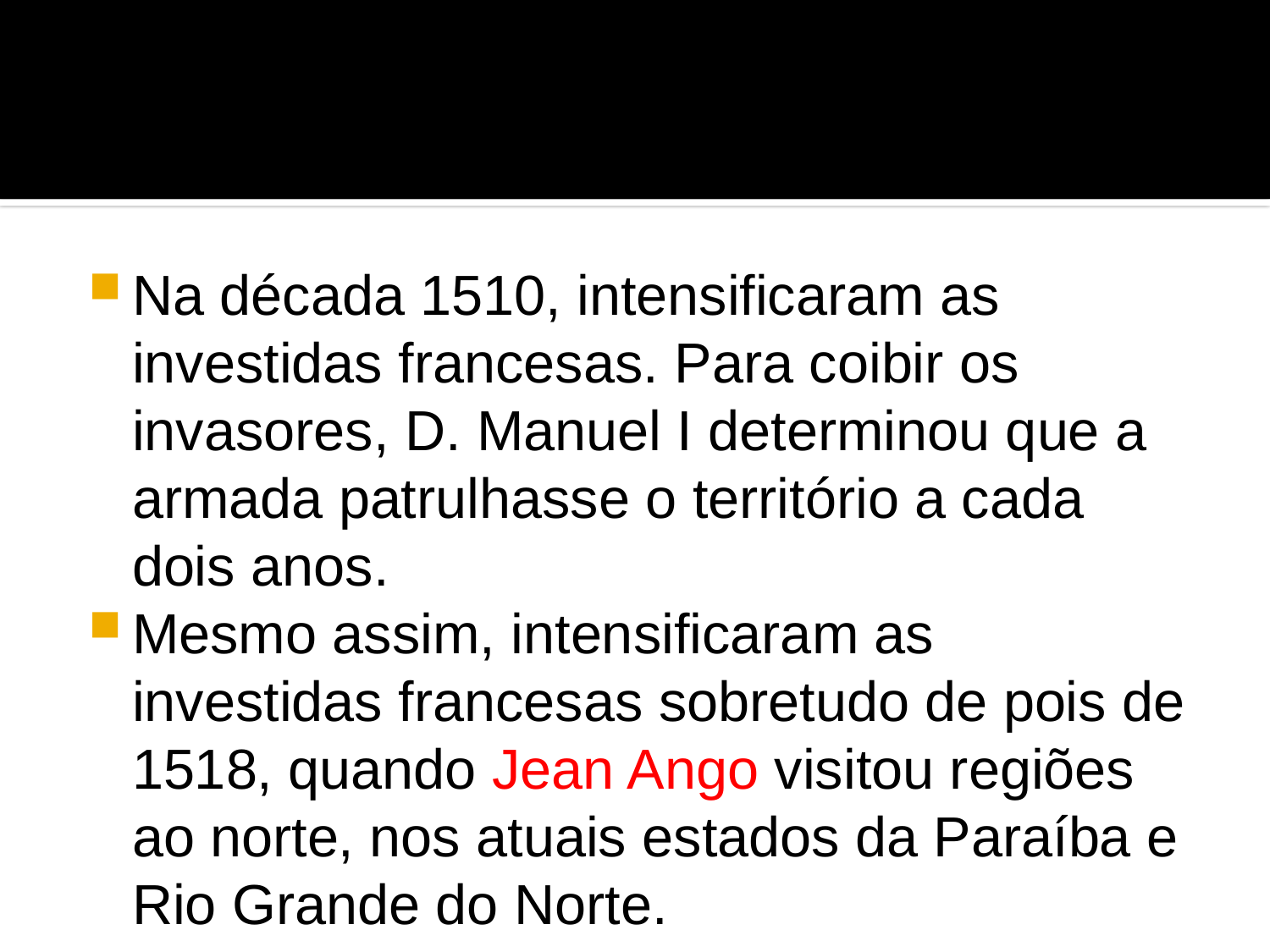

#
Na década 1510, intensificaram as investidas francesas. Para coibir os invasores, D. Manuel I determinou que a armada patrulhasse o território a cada dois anos.
Mesmo assim, intensificaram as investidas francesas sobretudo de pois de 1518, quando Jean Ango visitou regiões ao norte, nos atuais estados da Paraíba e Rio Grande do Norte.